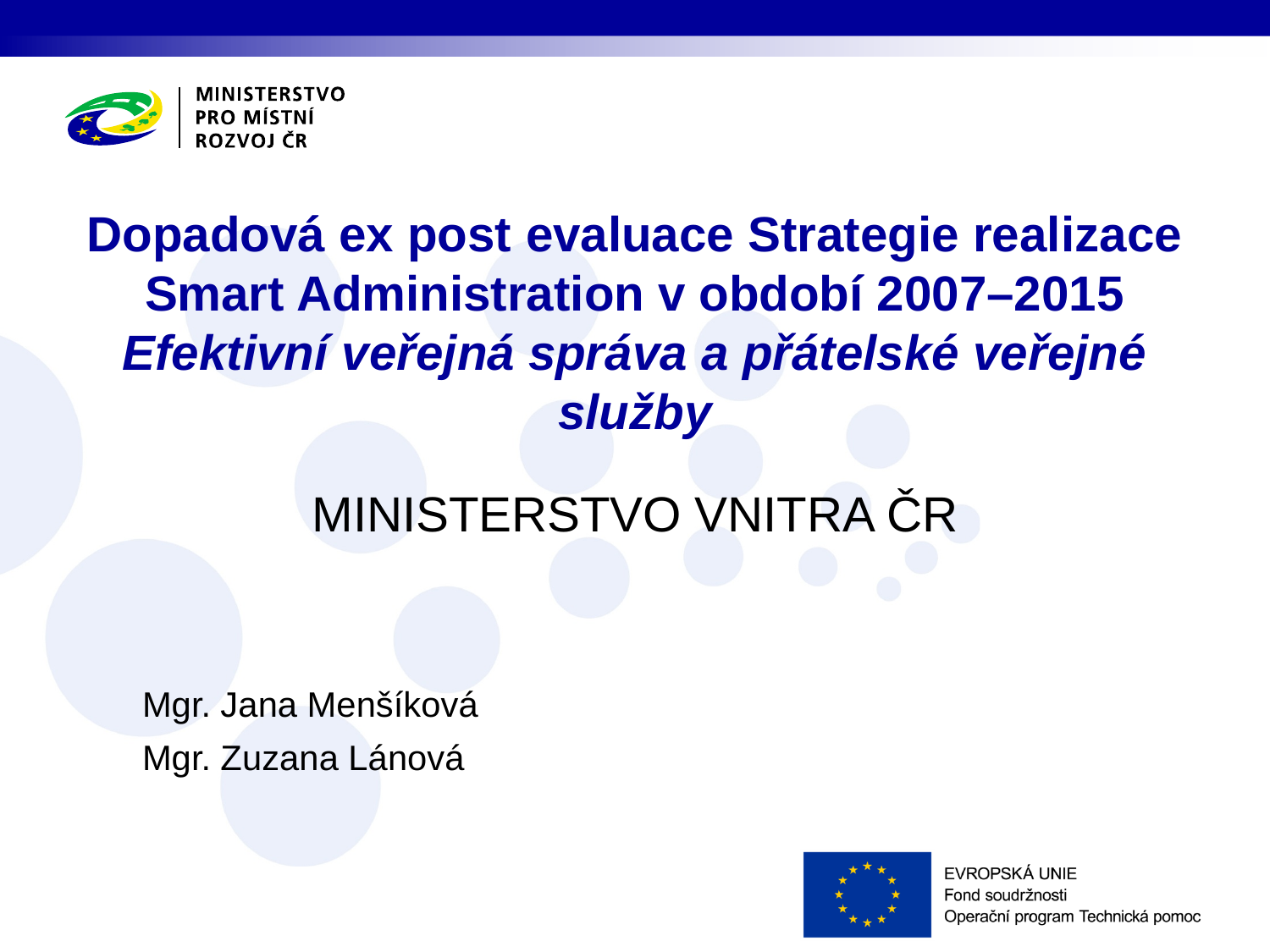

# Dopadová ex post evaluace Strategie realizace Smart Administration v období 2007–2015 Efektivní veřejná správa a přátelské veřejné služby
MINISTERSTVO VNITRA ČR
Mgr. Jana Menšíková
Mgr. Zuzana Lánová